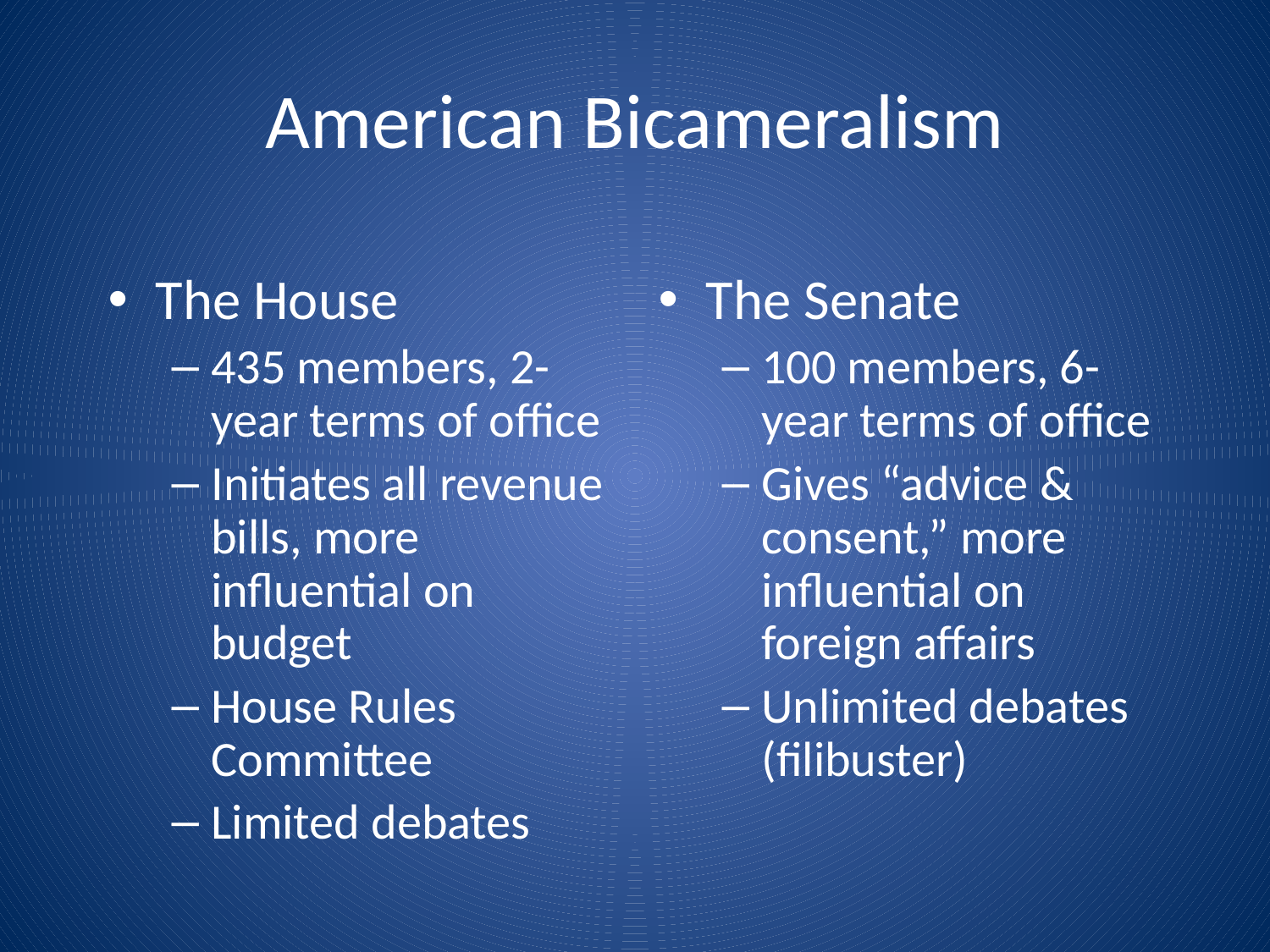

# American Bicameralism
The House
435 members, 2-year terms of office
Initiates all revenue bills, more influential on budget
House Rules Committee
Limited debates
The Senate
100 members, 6-year terms of office
Gives “advice & consent,” more influential on foreign affairs
Unlimited debates (filibuster)